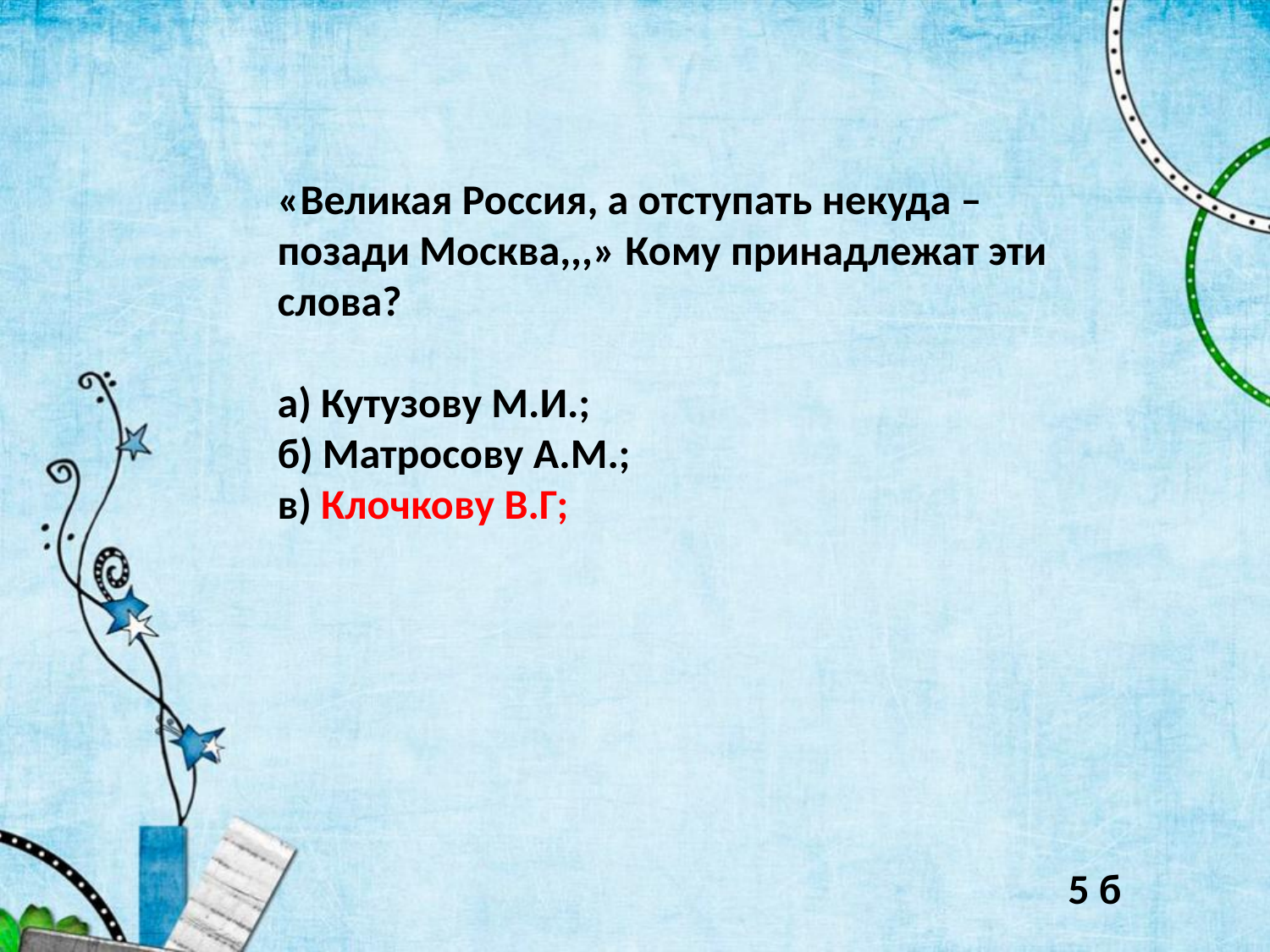

«Великая Россия, а отступать некуда – позади Москва,,,» Кому принадлежат эти слова?
а) Кутузову М.И.;
б) Матросову А.М.;
в) Клочкову В.Г;
5 б